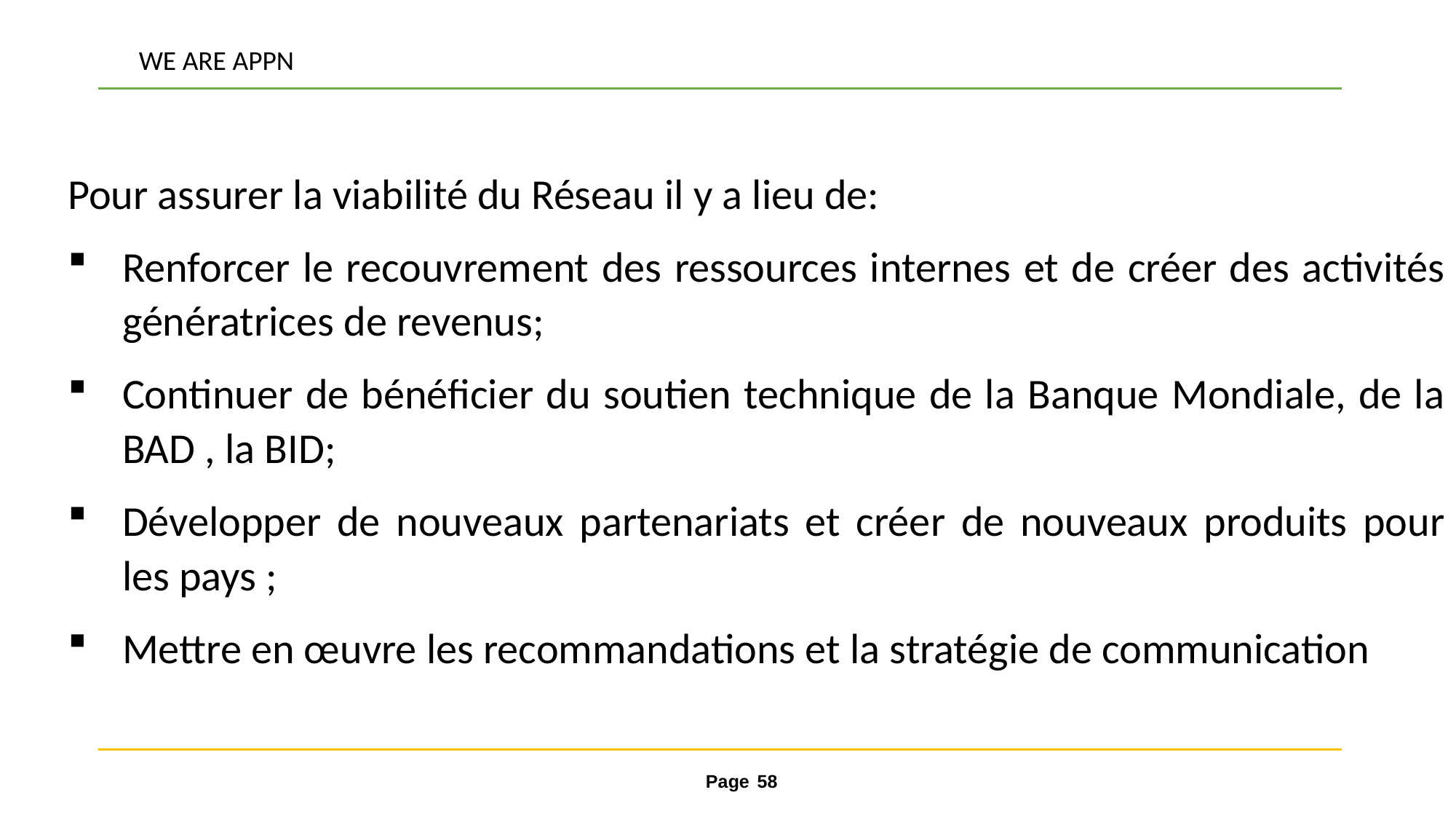

WE ARE APPN
Pour assurer la viabilité du Réseau il y a lieu de:
Renforcer le recouvrement des ressources internes et de créer des activités génératrices de revenus;
Continuer de bénéficier du soutien technique de la Banque Mondiale, de la BAD , la BID;
Développer de nouveaux partenariats et créer de nouveaux produits pour les pays ;
Mettre en œuvre les recommandations et la stratégie de communication
Page
58